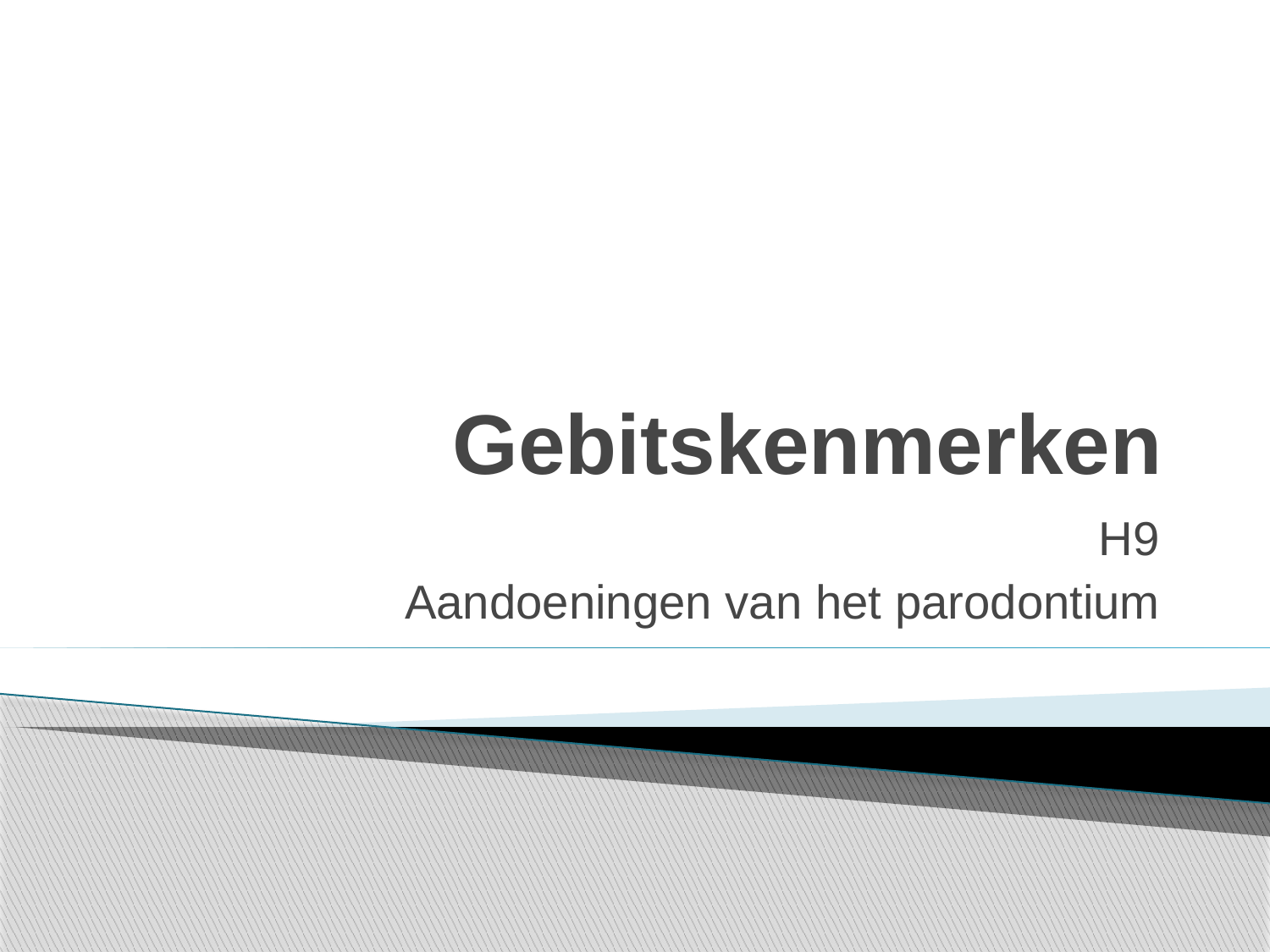

# Gebitskenmerken
H9
Aandoeningen van het parodontium